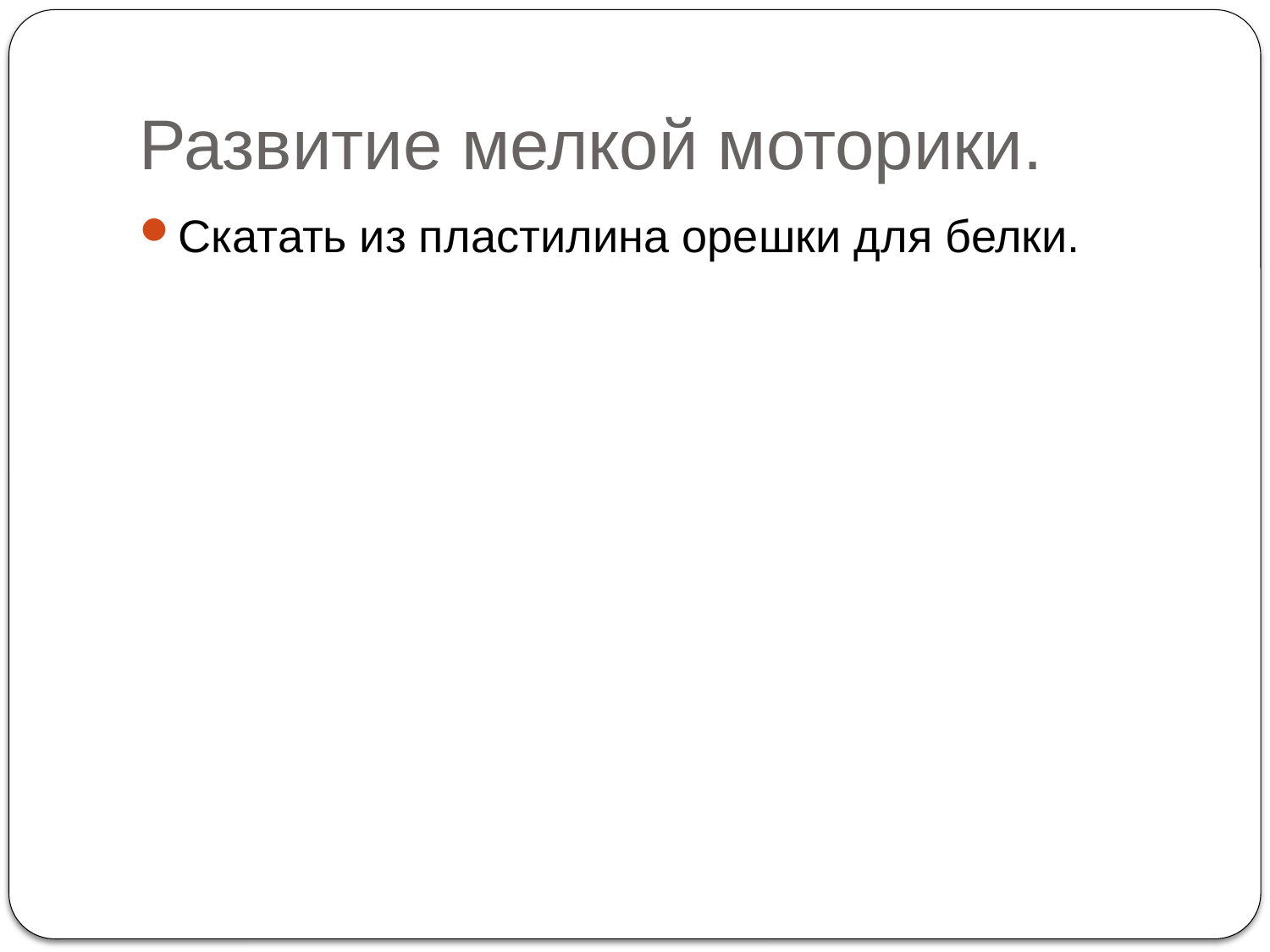

# Развитие мелкой моторики.
Скатать из пластилина орешки для белки.